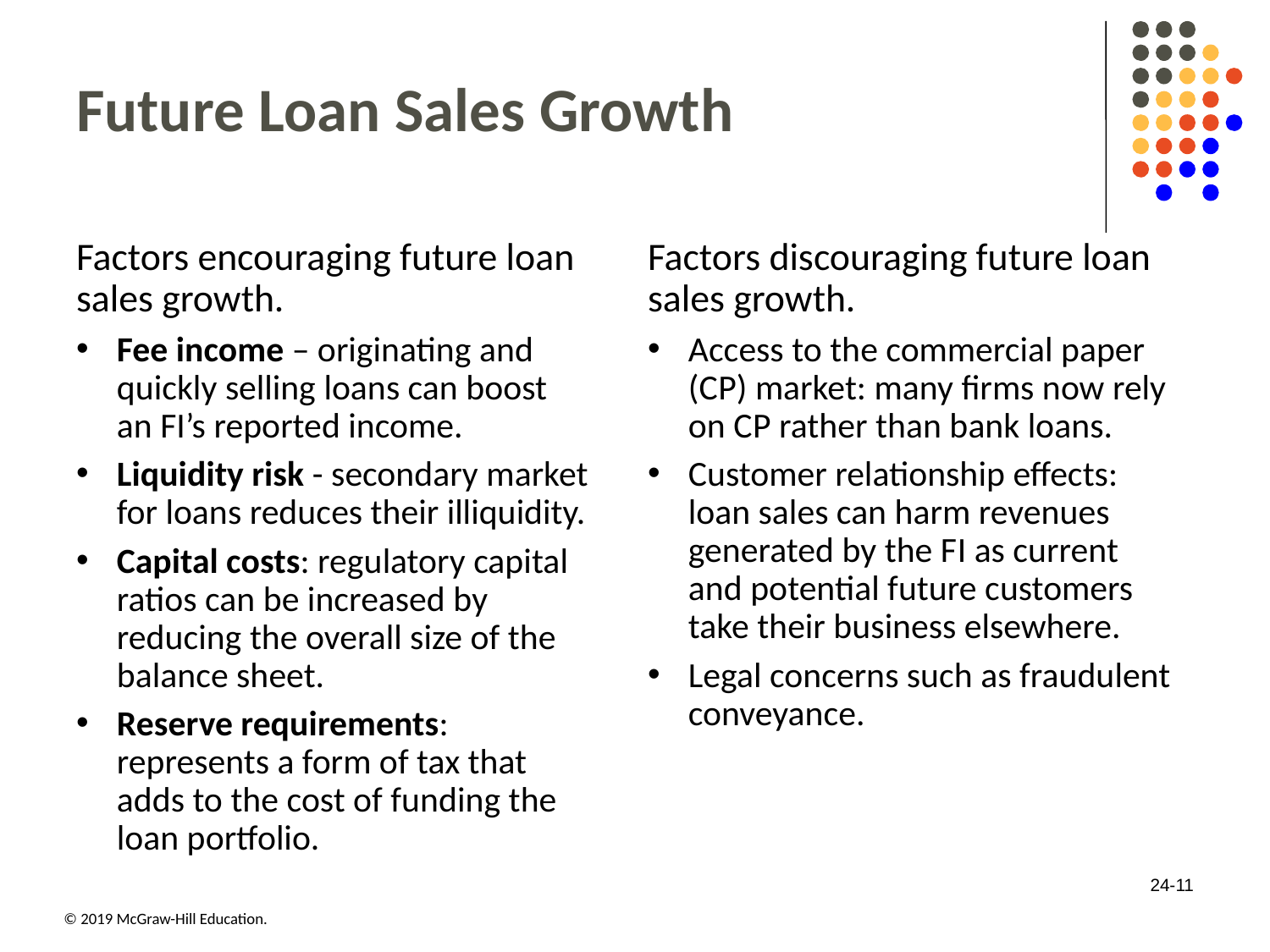

# Future Loan Sales Growth
Factors encouraging future loan sales growth.
Fee income – originating and quickly selling loans can boost an FI’s reported income.
Liquidity risk - secondary market for loans reduces their illiquidity.
Capital costs: regulatory capital ratios can be increased by reducing the overall size of the balance sheet.
Reserve requirements: represents a form of tax that adds to the cost of funding the loan portfolio.
Factors discouraging future loan sales growth.
Access to the commercial paper (C P) market: many firms now rely on C P rather than bank loans.
Customer relationship effects: loan sales can harm revenues generated by the F I as current and potential future customers take their business elsewhere.
Legal concerns such as fraudulent conveyance.
24-11